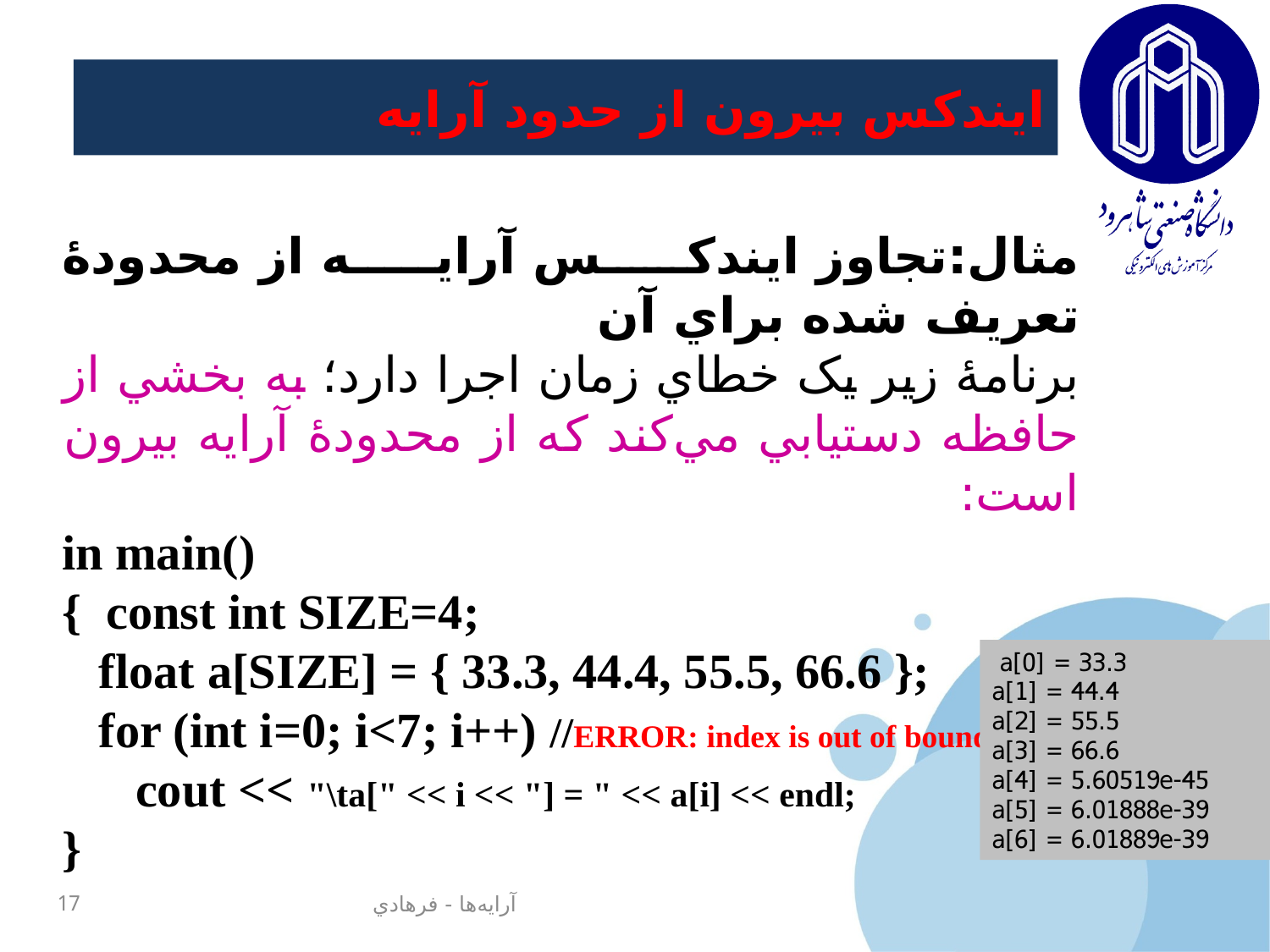

# ايندكس بيرون از حدود آرايه‌
مثال‌:تجاوز ايندکس آرايه از محدودۀ تعريف شده براي آن
برنامۀ زير يک خطاي زمان اجرا دارد؛ به بخشي از حافظه دستيابي مي‌کند که از محدودۀ آرايه بيرون است:
in main()
{  const int SIZE=4;
   float a[SIZE] = { 33.3, 44.4, 55.5, 66.6 };
   for (int i=0; i<7; i++) //ERROR: index is out of bounds!
      cout << "\ta[" << i << "] = " << a[i] << endl;
}
 a[0] = 33.3
a[1] = 44.4
a[2] = 55.5
a[3] = 66.6
a[4] = 5.60519e-45
a[5] = 6.01888e-39
a[6] = 6.01889e-39
17
آرايه‌ها - فرهادي